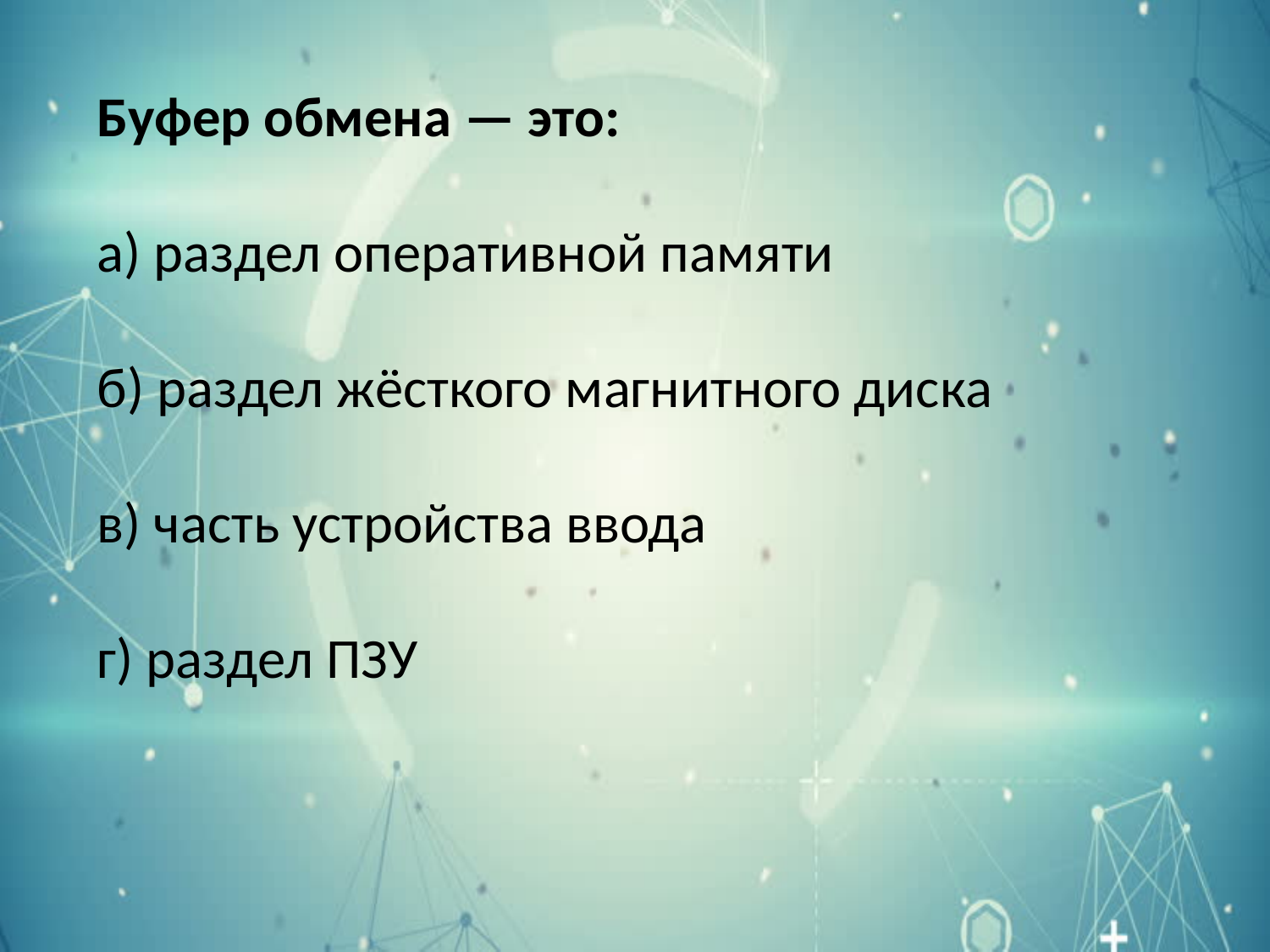

Буфер обмена — это:

а) раздел оперативной памяти

б) раздел жёсткого магнитного диска

в) часть устройства ввода

г) раздел ПЗУ